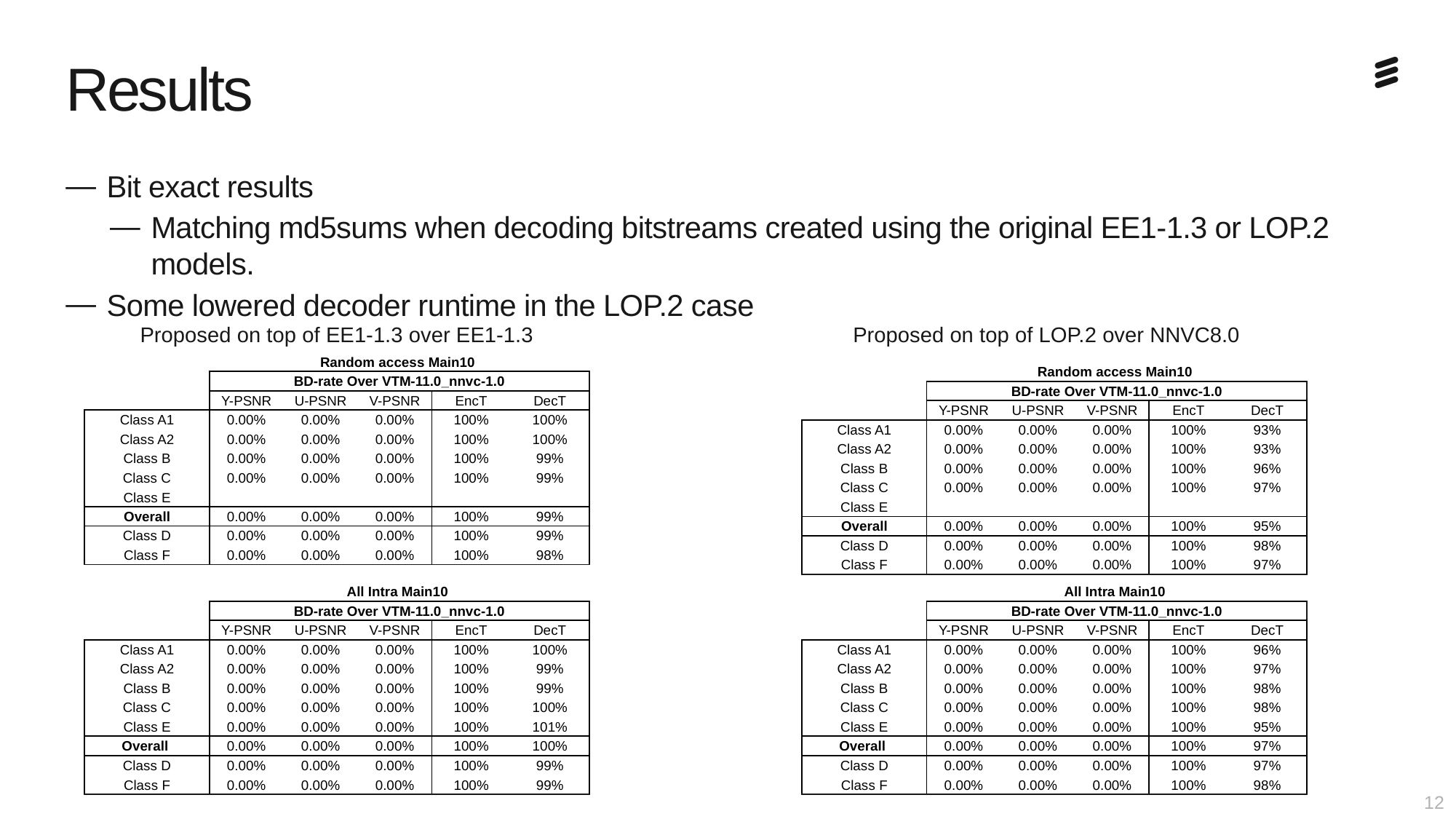

# Results
Bit exact results
Matching md5sums when decoding bitstreams created using the original EE1-1.3 or LOP.2 models.
Some lowered decoder runtime in the LOP.2 case
Proposed on top of EE1-1.3 over EE1-1.3
Proposed on top of LOP.2 over NNVC8.0
|  | Random access Main10 |  |  |  |  |
| --- | --- | --- | --- | --- | --- |
|  | BD-rate Over VTM-11.0\_nnvc-1.0 |  |  |  |  |
|  | Y-PSNR | U-PSNR | V-PSNR | EncT | DecT |
| Class A1 | 0.00% | 0.00% | 0.00% | 100% | 100% |
| Class A2 | 0.00% | 0.00% | 0.00% | 100% | 100% |
| Class B | 0.00% | 0.00% | 0.00% | 100% | 99% |
| Class C | 0.00% | 0.00% | 0.00% | 100% | 99% |
| Class E |  |  |  |  |  |
| Overall | 0.00% | 0.00% | 0.00% | 100% | 99% |
| Class D | 0.00% | 0.00% | 0.00% | 100% | 99% |
| Class F | 0.00% | 0.00% | 0.00% | 100% | 98% |
|  | Random access Main10 |  |  |  |  |
| --- | --- | --- | --- | --- | --- |
|  | BD-rate Over VTM-11.0\_nnvc-1.0 |  |  |  |  |
|  | Y-PSNR | U-PSNR | V-PSNR | EncT | DecT |
| Class A1 | 0.00% | 0.00% | 0.00% | 100% | 93% |
| Class A2 | 0.00% | 0.00% | 0.00% | 100% | 93% |
| Class B | 0.00% | 0.00% | 0.00% | 100% | 96% |
| Class C | 0.00% | 0.00% | 0.00% | 100% | 97% |
| Class E |  |  |  |  |  |
| Overall | 0.00% | 0.00% | 0.00% | 100% | 95% |
| Class D | 0.00% | 0.00% | 0.00% | 100% | 98% |
| Class F | 0.00% | 0.00% | 0.00% | 100% | 97% |
|  | All Intra Main10 |  |  |  |  |
| --- | --- | --- | --- | --- | --- |
|  | BD-rate Over VTM-11.0\_nnvc-1.0 |  |  |  |  |
|  | Y-PSNR | U-PSNR | V-PSNR | EncT | DecT |
| Class A1 | 0.00% | 0.00% | 0.00% | 100% | 100% |
| Class A2 | 0.00% | 0.00% | 0.00% | 100% | 99% |
| Class B | 0.00% | 0.00% | 0.00% | 100% | 99% |
| Class C | 0.00% | 0.00% | 0.00% | 100% | 100% |
| Class E | 0.00% | 0.00% | 0.00% | 100% | 101% |
| Overall | 0.00% | 0.00% | 0.00% | 100% | 100% |
| Class D | 0.00% | 0.00% | 0.00% | 100% | 99% |
| Class F | 0.00% | 0.00% | 0.00% | 100% | 99% |
|  | All Intra Main10 |  |  |  |  |
| --- | --- | --- | --- | --- | --- |
|  | BD-rate Over VTM-11.0\_nnvc-1.0 |  |  |  |  |
|  | Y-PSNR | U-PSNR | V-PSNR | EncT | DecT |
| Class A1 | 0.00% | 0.00% | 0.00% | 100% | 96% |
| Class A2 | 0.00% | 0.00% | 0.00% | 100% | 97% |
| Class B | 0.00% | 0.00% | 0.00% | 100% | 98% |
| Class C | 0.00% | 0.00% | 0.00% | 100% | 98% |
| Class E | 0.00% | 0.00% | 0.00% | 100% | 95% |
| Overall | 0.00% | 0.00% | 0.00% | 100% | 97% |
| Class D | 0.00% | 0.00% | 0.00% | 100% | 97% |
| Class F | 0.00% | 0.00% | 0.00% | 100% | 98% |
12